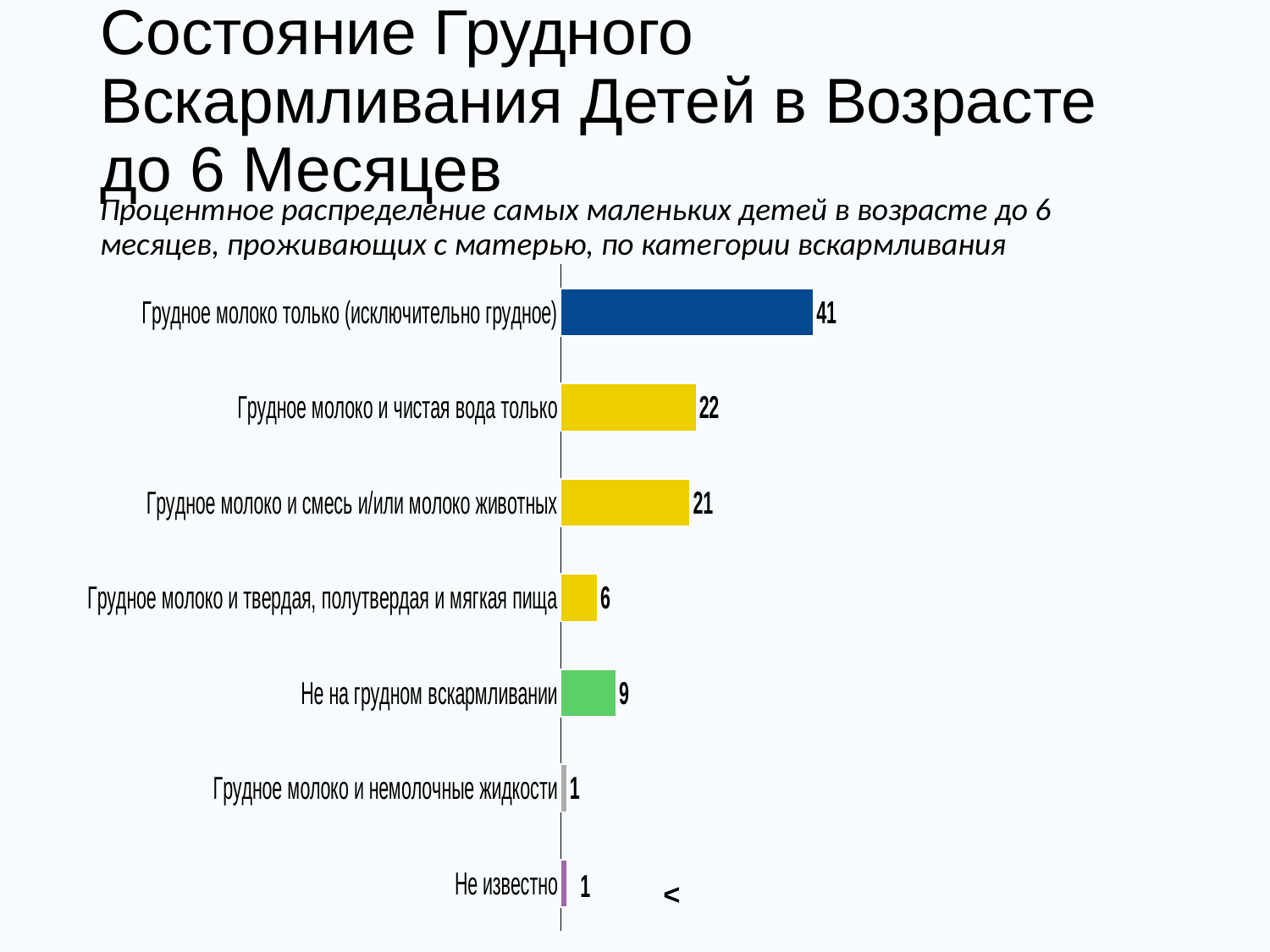

# Состояние Грудного Вскармливания Детей в Возрасте до 6 Месяцев
Процентное распределение самых маленьких детей в возрасте до 6 месяцев, проживающих с матерью, по категории вскармливания

### Chart

| Category | Sales |
|---|---|
| Не известно | 1.0 |
| Грудное молоко и немолочные жидкости | 1.0 |
| Не на грудном вскармливании | 9.0 |
| Грудное молоко и твердая, полутвердая и мягкая пища | 6.0 |
| Грудное молоко и смесь и/или молоко животных | 21.0 |
| Грудное молоко и чистая вода только | 22.0 |
| Грудное молоко только (исключительно грудное) | 41.0 |
<